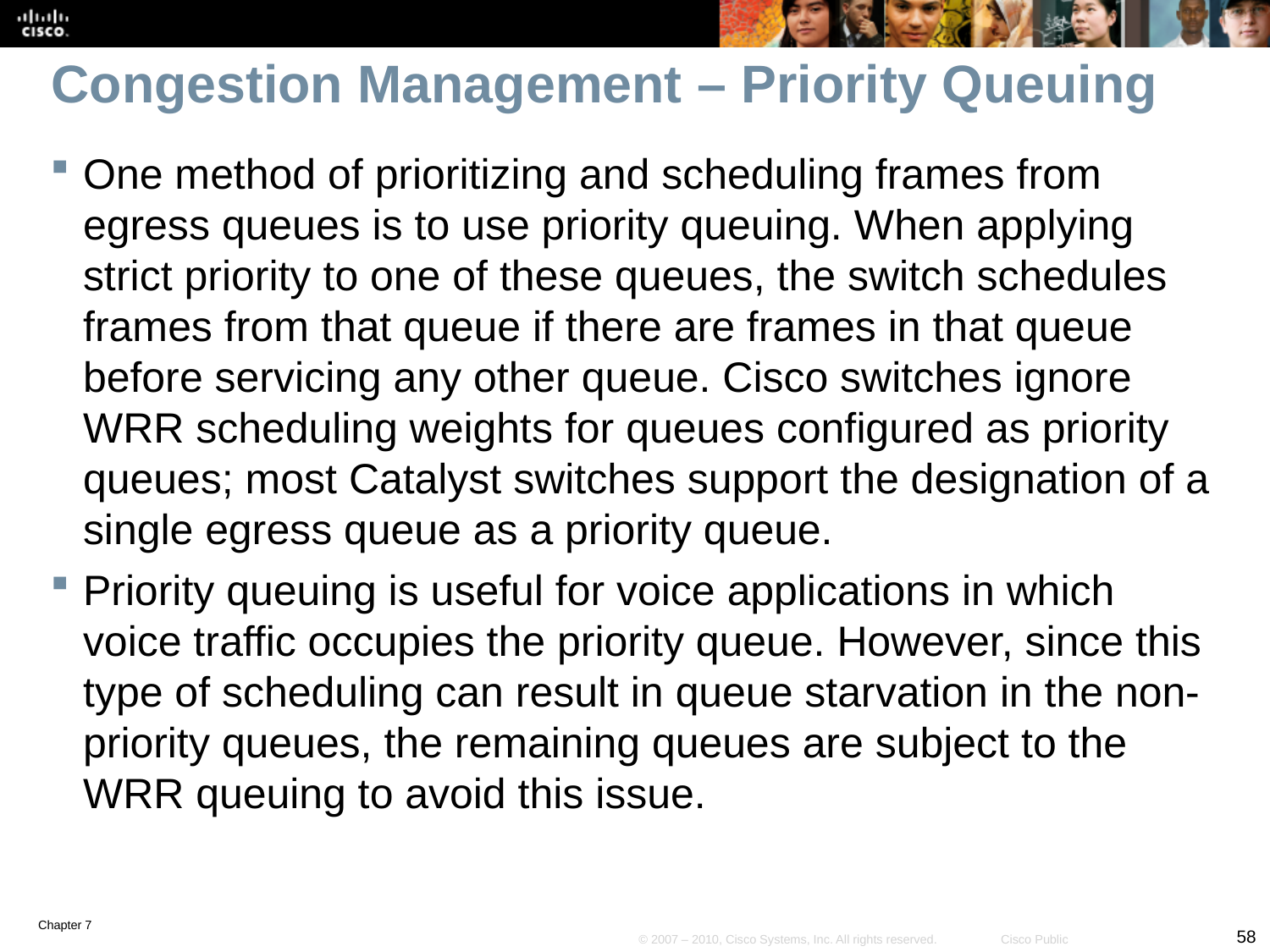

# Congestion Management – Priority Queuing
One method of prioritizing and scheduling frames from egress queues is to use priority queuing. When applying strict priority to one of these queues, the switch schedules frames from that queue if there are frames in that queue before servicing any other queue. Cisco switches ignore WRR scheduling weights for queues configured as priority queues; most Catalyst switches support the designation of a single egress queue as a priority queue.
Priority queuing is useful for voice applications in which voice traffic occupies the priority queue. However, since this type of scheduling can result in queue starvation in the non-priority queues, the remaining queues are subject to the WRR queuing to avoid this issue.